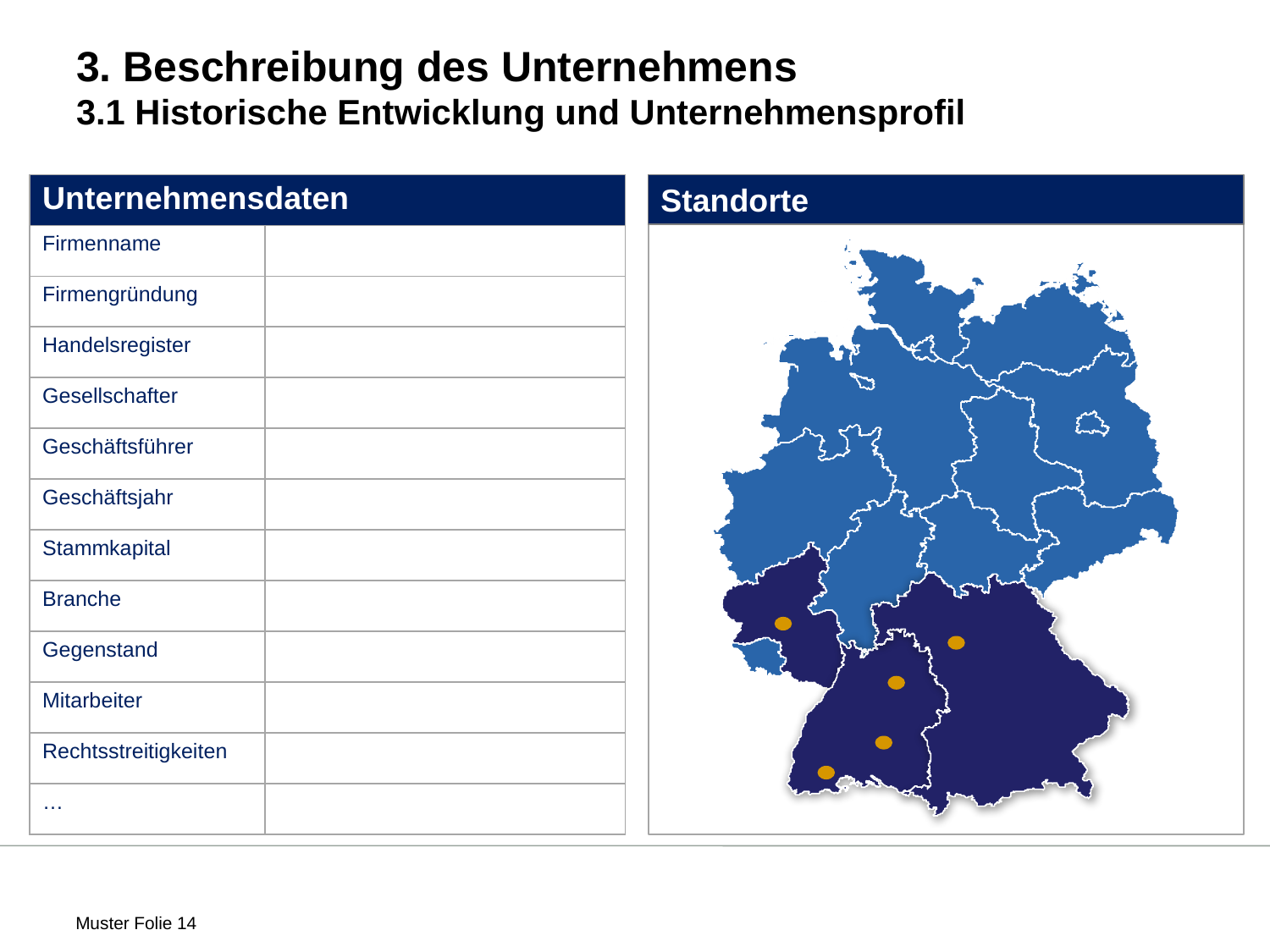

# 3. Beschreibung des Unternehmens 3.1 Historische Entwicklung und Unternehmensprofil
| Unternehmensdaten |  |
| --- | --- |
| Firmenname |  |
| Firmengründung |  |
| Handelsregister |  |
| Gesellschafter |  |
| Geschäftsführer |  |
| Geschäftsjahr |  |
| Stammkapital |  |
| Branche |  |
| Gegenstand |  |
| Mitarbeiter |  |
| Rechtsstreitigkeiten |  |
| … |  |
Standorte

 Muster Folie 14